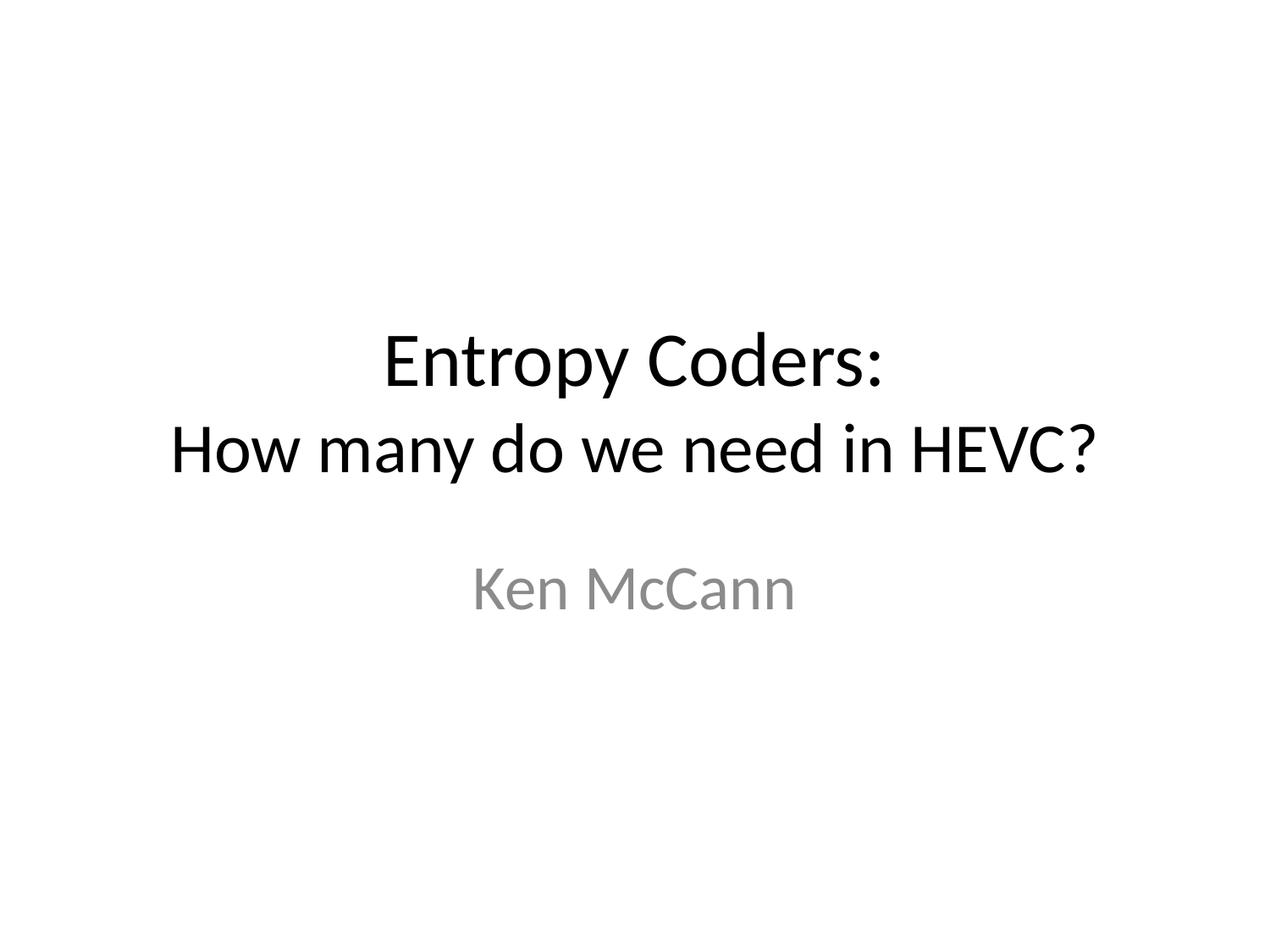

# Entropy Coders: How many do we need in HEVC?
Ken McCann